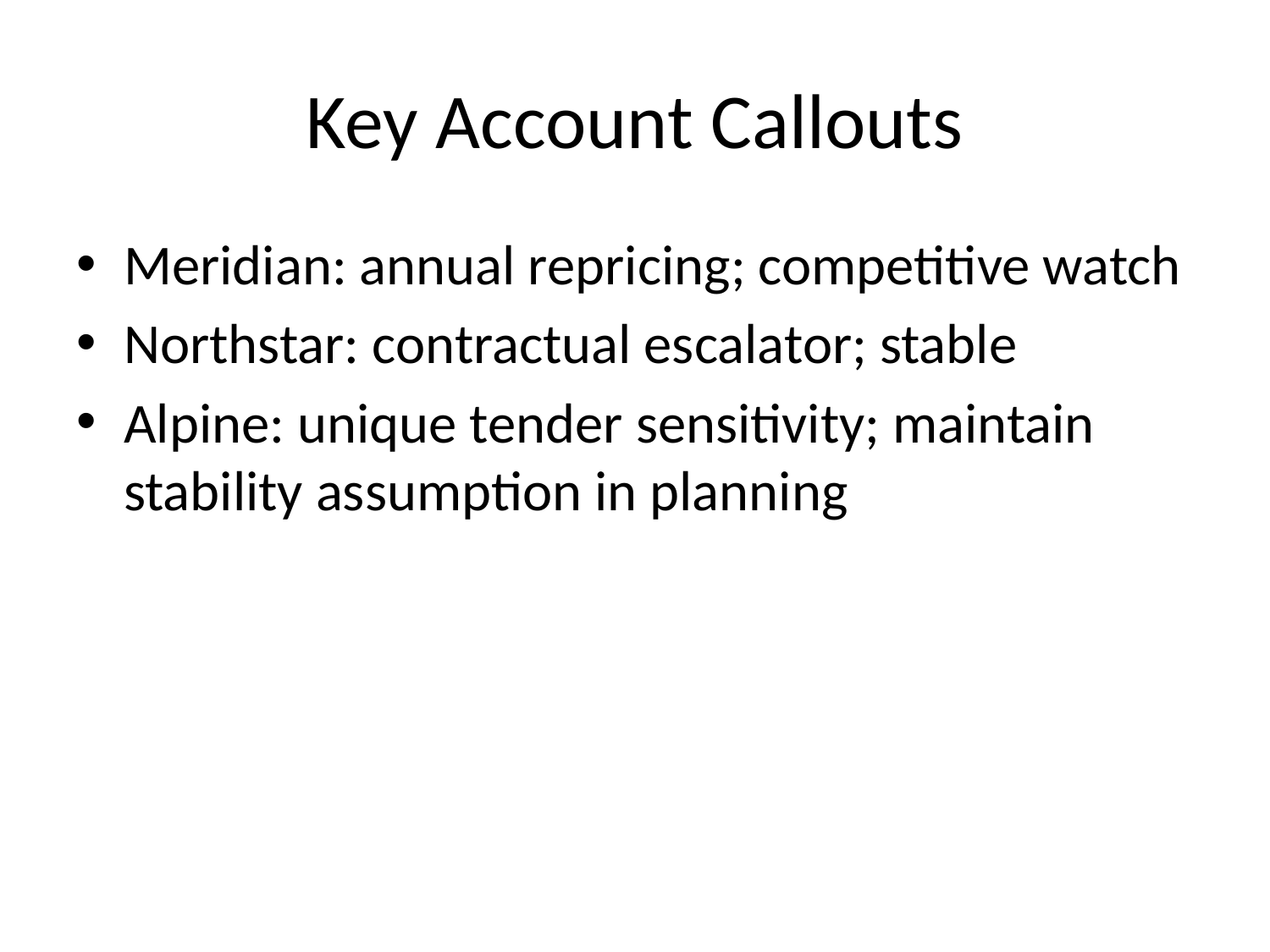

# Key Account Callouts
Meridian: annual repricing; competitive watch
Northstar: contractual escalator; stable
Alpine: unique tender sensitivity; maintain stability assumption in planning